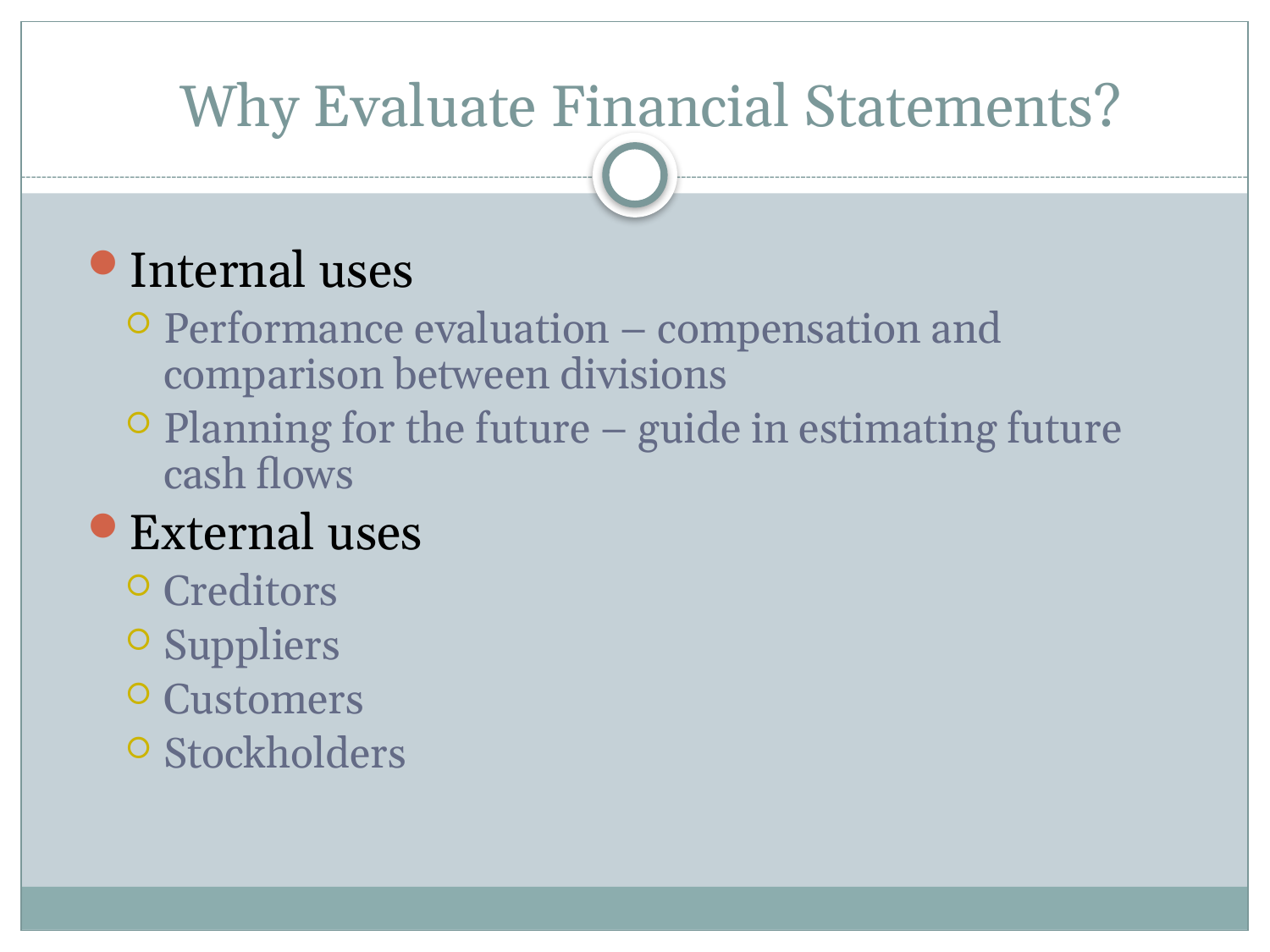

# Why Evaluate Financial Statements?
Internal uses
Performance evaluation – compensation and comparison between divisions
Planning for the future – guide in estimating future cash flows
External uses
Creditors
Suppliers
Customers
Stockholders